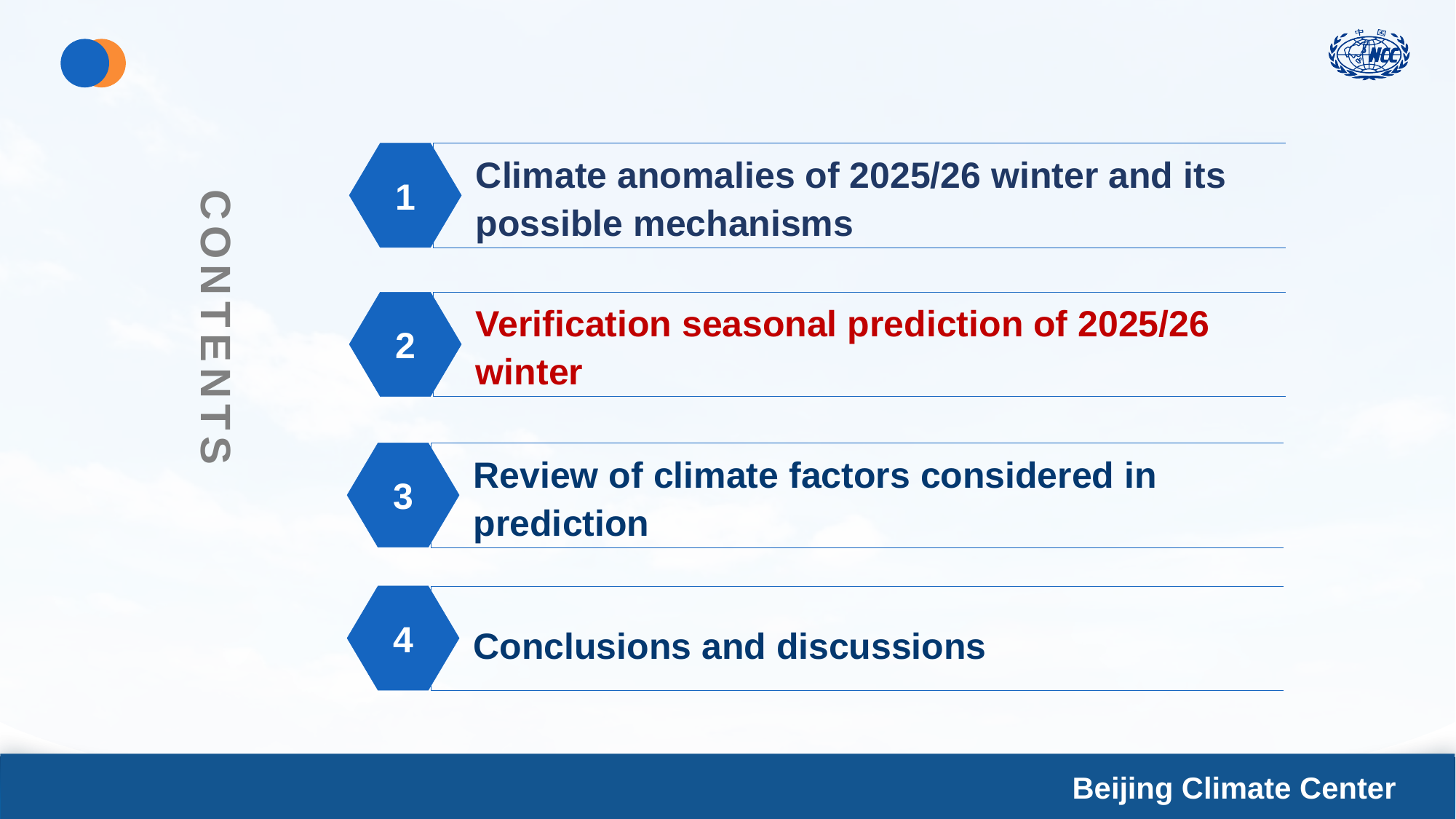

1
Climate anomalies of 2025/26 winter and its possible mechanisms
2
Verification seasonal prediction of 2025/26 winter
CONTENTS
3
Review of climate factors considered in prediction
4
Conclusions and discussions

Beijing Climate Center